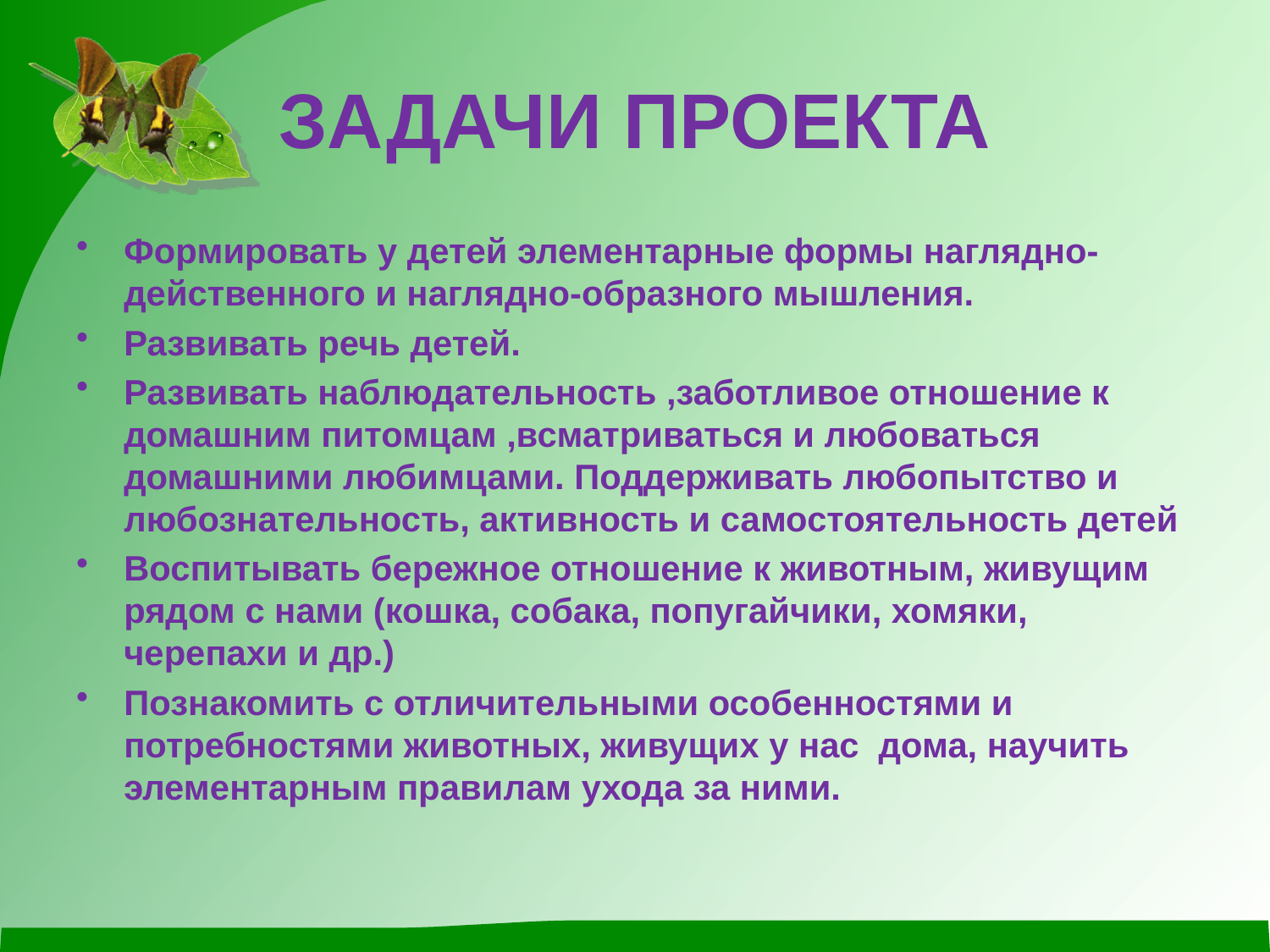

# ЗАДАЧИ ПРОЕКТА
Формировать у детей элементарные формы наглядно-действенного и наглядно-образного мышления.
Развивать речь детей.
Развивать наблюдательность ,заботливое отношение к домашним питомцам ,всматриваться и любоваться домашними любимцами. Поддерживать любопытство и любознательность, активность и самостоятельность детей
Воспитывать бережное отношение к животным, живущим рядом с нами (кошка, собака, попугайчики, хомяки, черепахи и др.)
Познакомить с отличительными особенностями и потребностями животных, живущих у нас  дома, научить элементарным правилам ухода за ними.